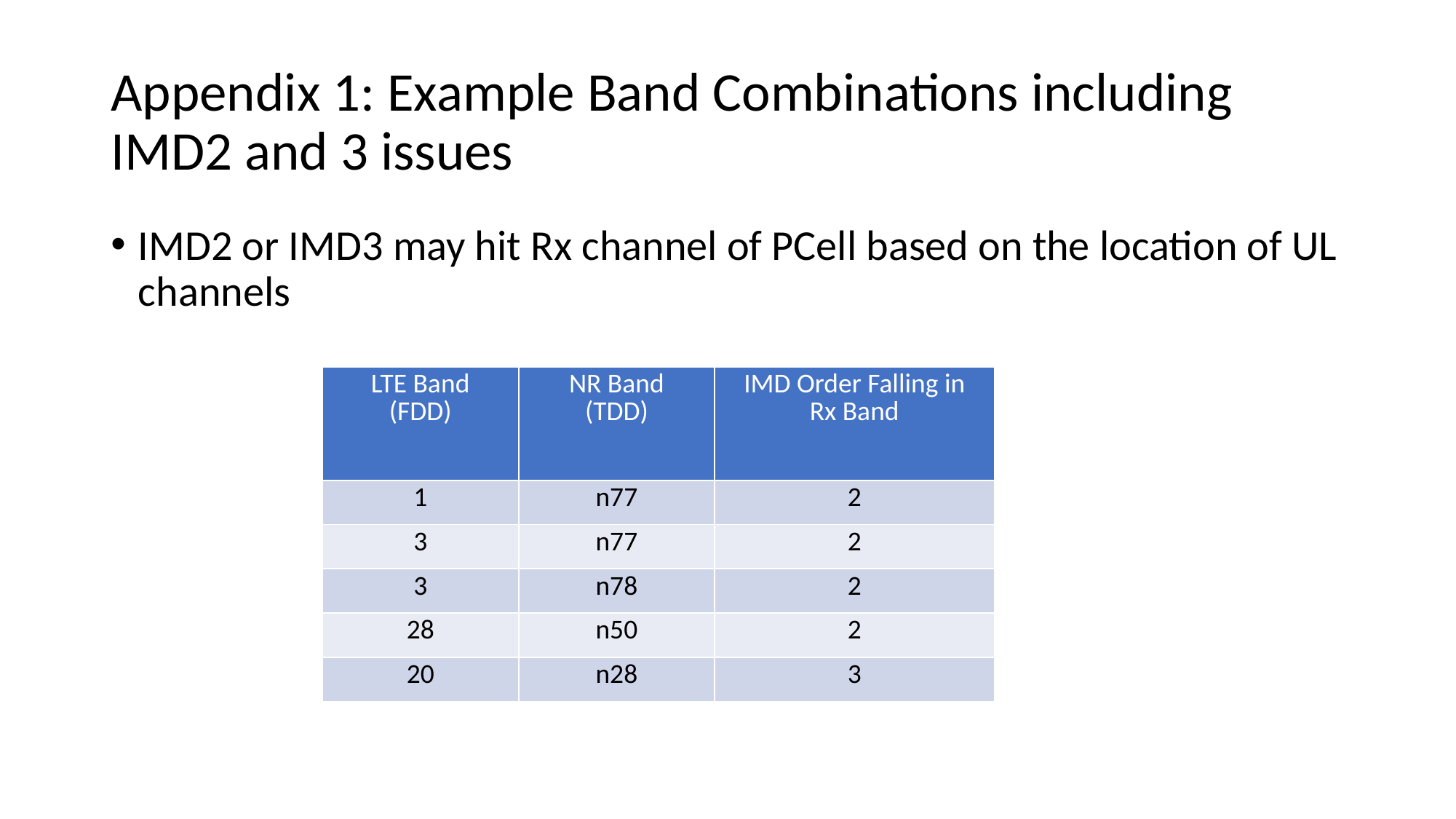

# Appendix 1: Example Band Combinations including IMD2 and 3 issues
IMD2 or IMD3 may hit Rx channel of PCell based on the location of UL channels
| LTE Band (FDD) | NR Band (TDD) | IMD Order Falling in Rx Band |
| --- | --- | --- |
| 1 | n77 | 2 |
| 3 | n77 | 2 |
| 3 | n78 | 2 |
| 28 | n50 | 2 |
| 20 | n28 | 3 |